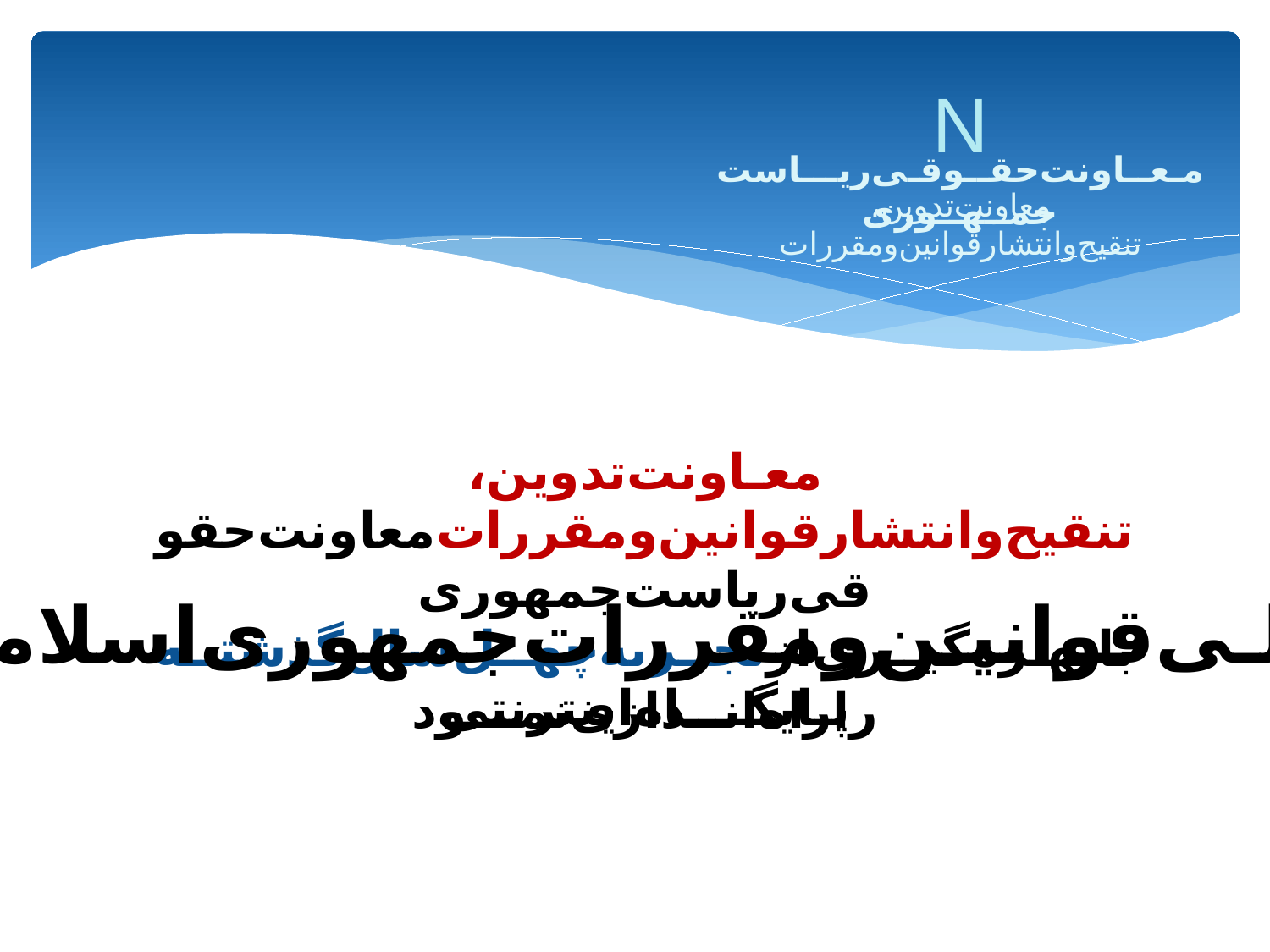

N
مـعــاونت‌حقــوقـی‌ریـــاست‌جمــهــوری
معاونت‌تدوین، تنقیح‌و‌انتشار‌قوانین‌و‌مقررات
معـاونت‌تدوین، تنقیح‌وانتشارقوانین‌ومقررات‌معاونت‌حقوقی‌ریاست‌جمهوری
بابهـره‌گیــری‌ازتجــربه‌چهــل‌سال‌گذشتــه‌پـایگــــاه‌اینترنتی
‌سامانه‌ملـی‌قوانیـن‌ومقررات‌جمهوری‌اسلامی‌ایـران
را‌‌راه‌انــدازی‌نمـــود